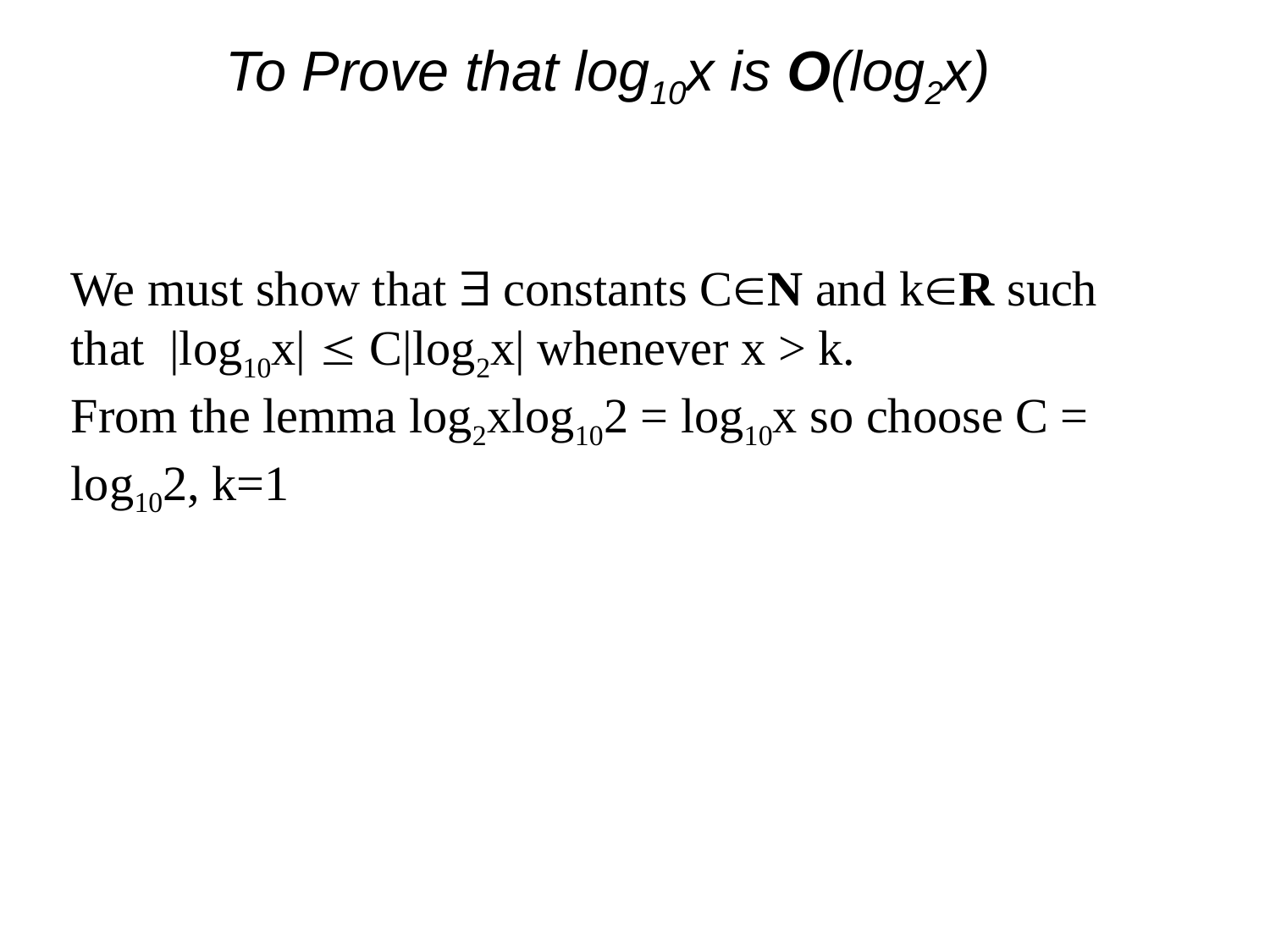

# To Prove that log10x is O(log2x)
We must show that ∃ constants C∈N and k∈R such that  |log10x| ≤ C|log2x| whenever x > k.
From the lemma log2xlog102 = log10x so choose C = log102, k=1